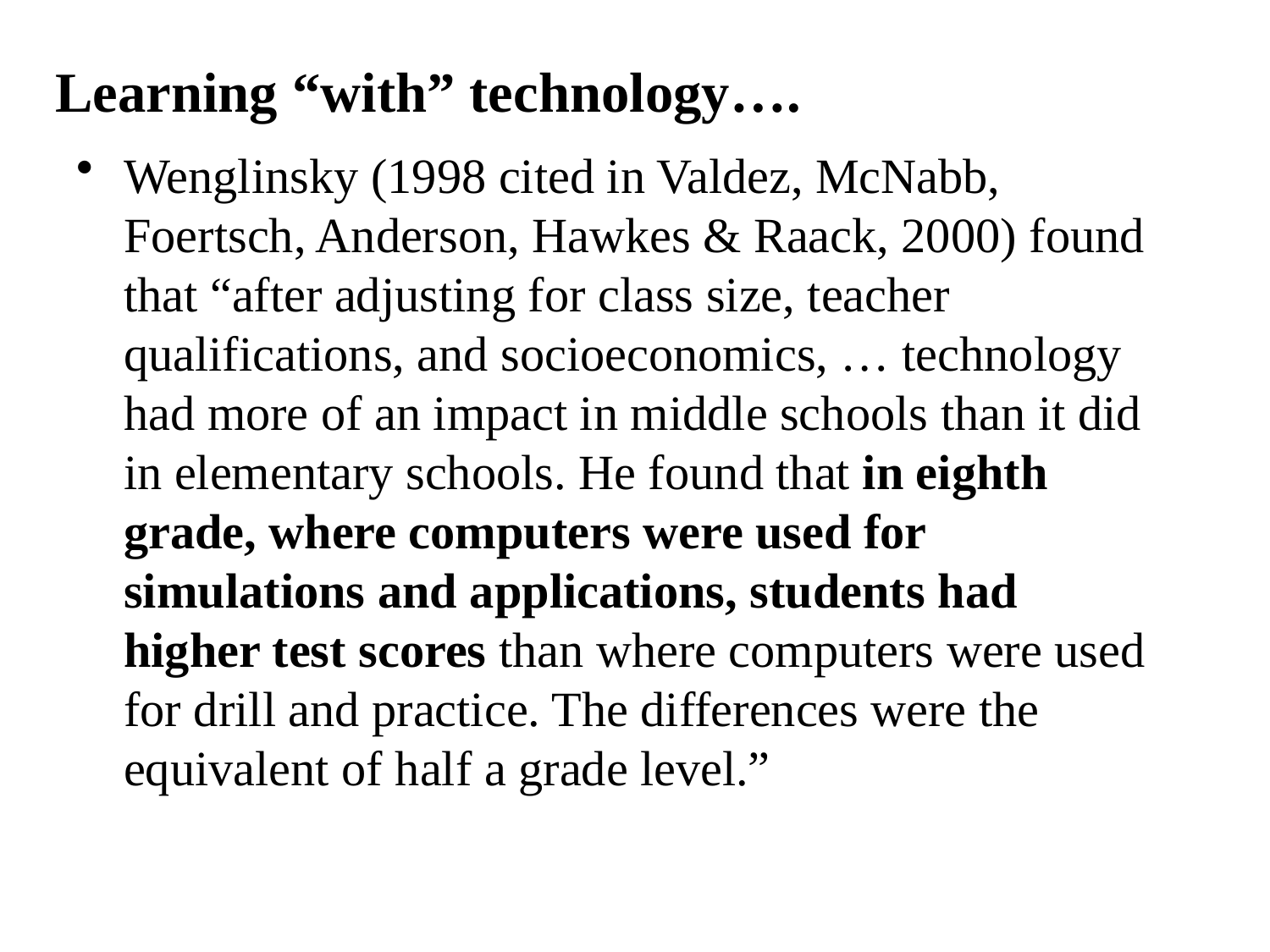

# Learning “with” technology….
Wenglinsky (1998 cited in Valdez, McNabb, Foertsch, Anderson, Hawkes & Raack, 2000) found that “after adjusting for class size, teacher qualifications, and socioeconomics, … technology had more of an impact in middle schools than it did in elementary schools. He found that in eighth grade, where computers were used for simulations and applications, students had higher test scores than where computers were used for drill and practice. The differences were the equivalent of half a grade level.”